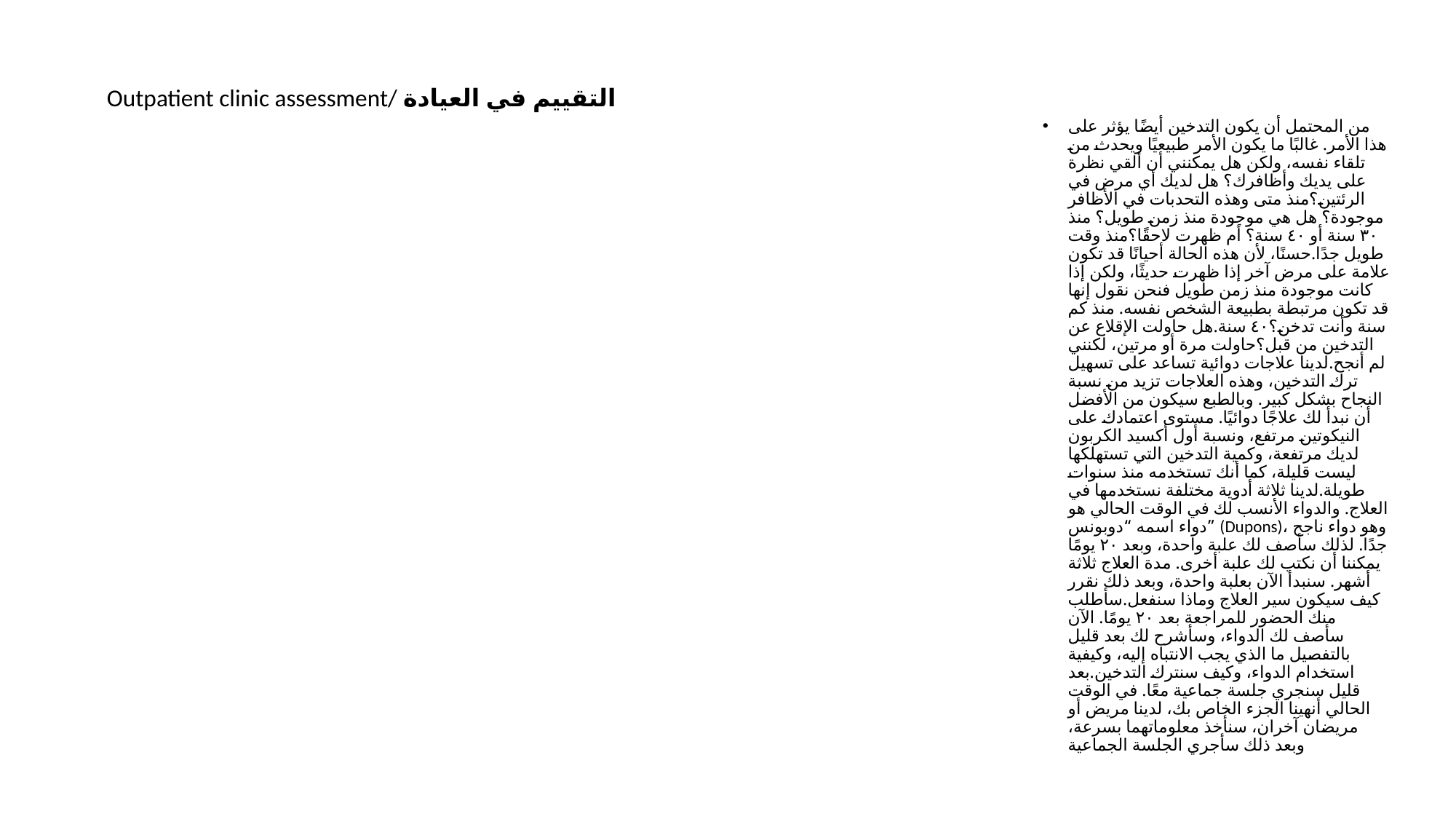

# Outpatient clinic assessment/ التقييم في العيادة
من المحتمل أن يكون التدخين أيضًا يؤثر على هذا الأمر. غالبًا ما يكون الأمر طبيعيًا ويحدث من تلقاء نفسه، ولكن هل يمكنني أن ألقي نظرة على يديك وأظافرك؟ هل لديك أي مرض في الرئتين؟منذ متى وهذه التحدبات في الأظافر موجودة؟ هل هي موجودة منذ زمن طويل؟ منذ ٣٠ سنة أو ٤٠ سنة؟ أم ظهرت لاحقًا؟منذ وقت طويل جدًا.حسنًا، لأن هذه الحالة أحيانًا قد تكون علامة على مرض آخر إذا ظهرت حديثًا، ولكن إذا كانت موجودة منذ زمن طويل فنحن نقول إنها قد تكون مرتبطة بطبيعة الشخص نفسه. منذ كم سنة وأنت تدخن؟٤٠ سنة.هل حاولت الإقلاع عن التدخين من قبل؟حاولت مرة أو مرتين، لكنني لم أنجح.لدينا علاجات دوائية تساعد على تسهيل ترك التدخين، وهذه العلاجات تزيد من نسبة النجاح بشكل كبير. وبالطبع سيكون من الأفضل أن نبدأ لك علاجًا دوائيًا. مستوى اعتمادك على النيكوتين مرتفع، ونسبة أول أكسيد الكربون لديك مرتفعة، وكمية التدخين التي تستهلكها ليست قليلة، كما أنك تستخدمه منذ سنوات طويلة.لدينا ثلاثة أدوية مختلفة نستخدمها في العلاج. والدواء الأنسب لك في الوقت الحالي هو دواء اسمه “دوبونس” (Dupons)، وهو دواء ناجح جدًا. لذلك سأصف لك علبة واحدة، وبعد ٢٠ يومًا يمكننا أن نكتب لك علبة أخرى. مدة العلاج ثلاثة أشهر. سنبدأ الآن بعلبة واحدة، وبعد ذلك نقرر كيف سيكون سير العلاج وماذا سنفعل.سأطلب منك الحضور للمراجعة بعد ٢٠ يومًا. الآن سأصف لك الدواء، وسأشرح لك بعد قليل بالتفصيل ما الذي يجب الانتباه إليه، وكيفية استخدام الدواء، وكيف سنترك التدخين.بعد قليل سنجري جلسة جماعية معًا. في الوقت الحالي أنهينا الجزء الخاص بك، لدينا مريض أو مريضان آخران، سنأخذ معلوماتهما بسرعة، وبعد ذلك سأجري الجلسة الجماعية